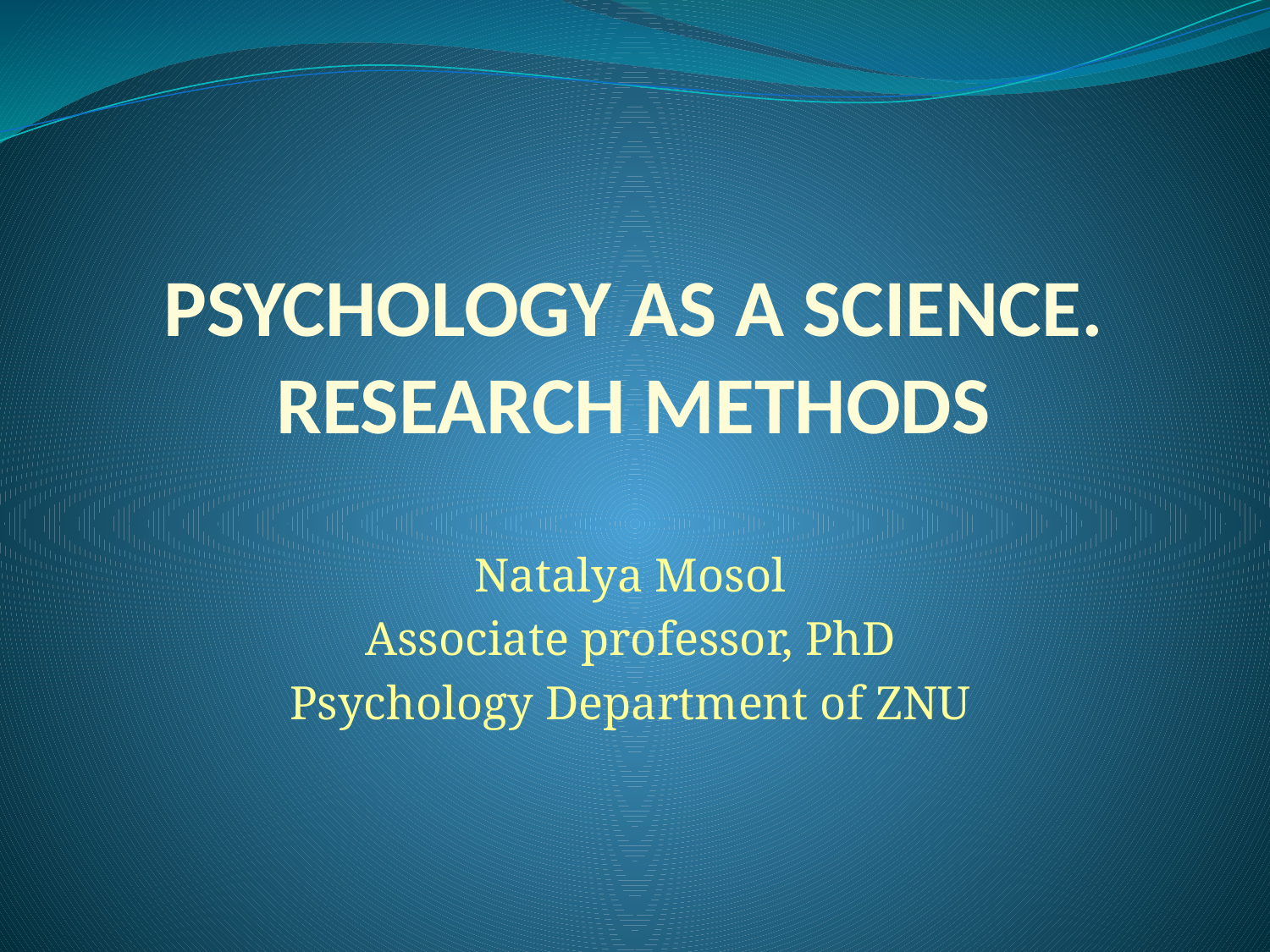

PSYCHOLOGY AS A SCIENCE.
RESEARCH METHODS
Natalya Mosol
Associate professor, PhD
Psychology Department of ZNU